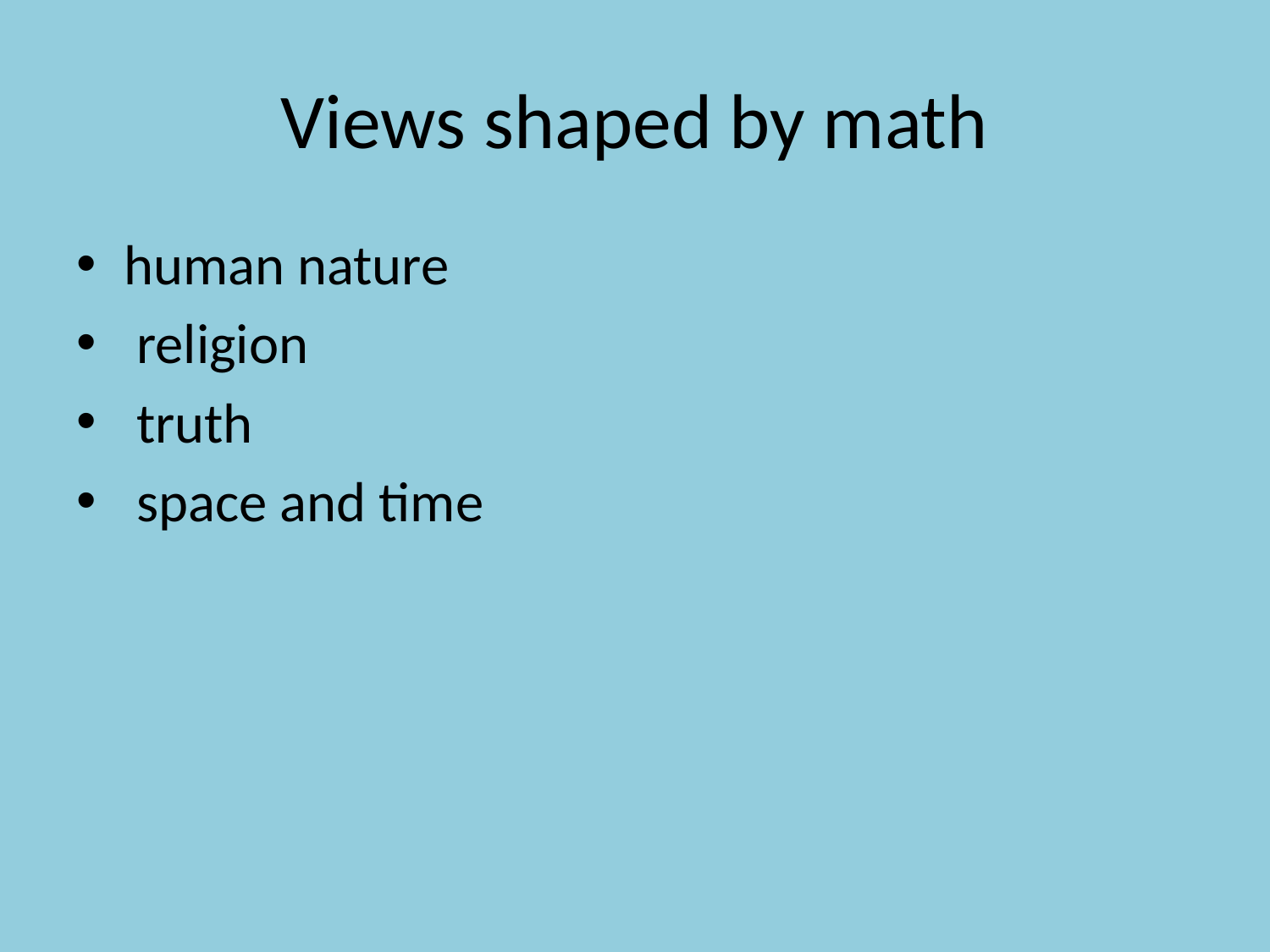

# Views shaped by math
human nature
 religion
 truth
 space and time